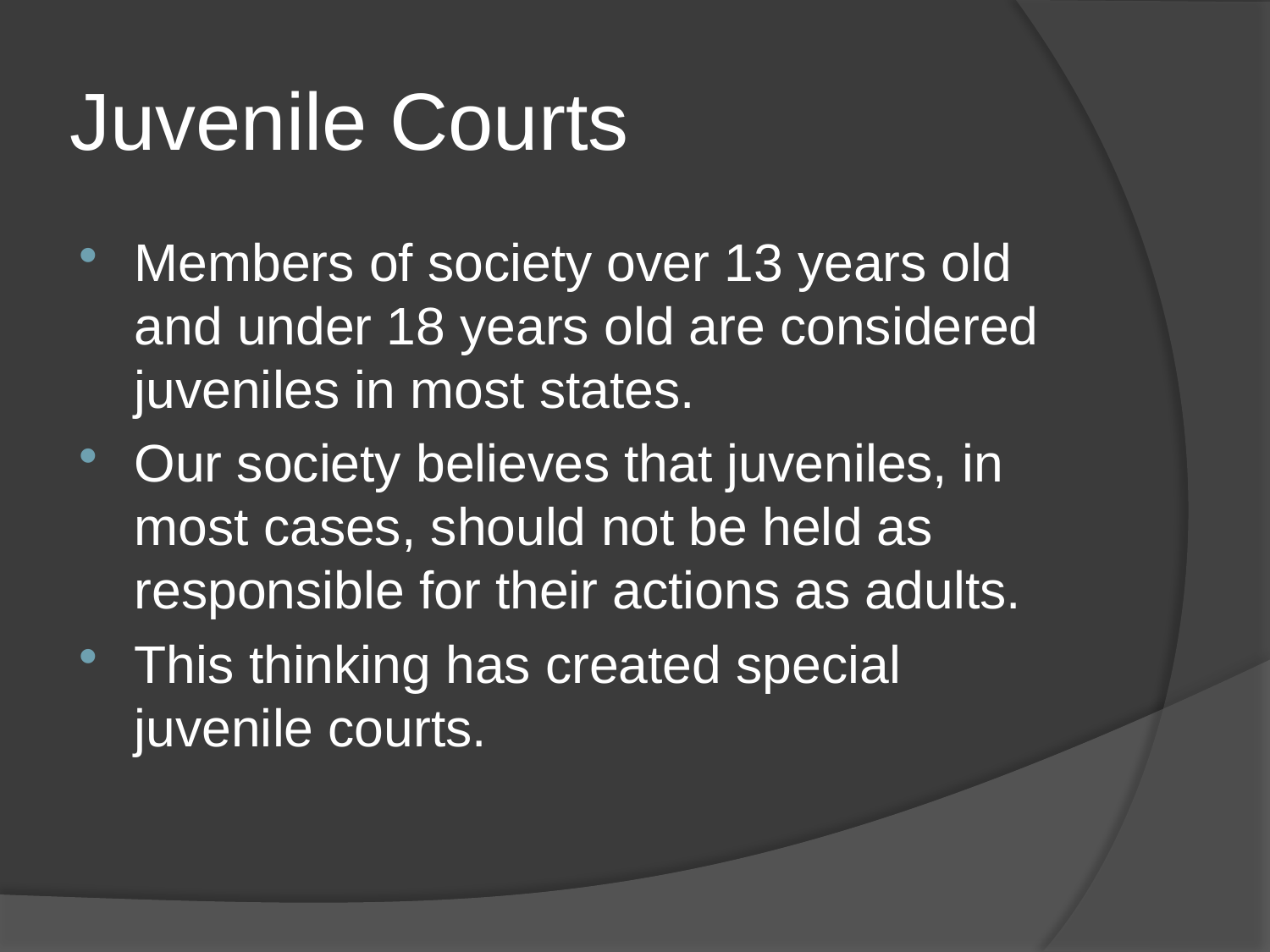

# Juvenile Courts
Members of society over 13 years old and under 18 years old are considered juveniles in most states.
Our society believes that juveniles, in most cases, should not be held as responsible for their actions as adults.
This thinking has created special juvenile courts.